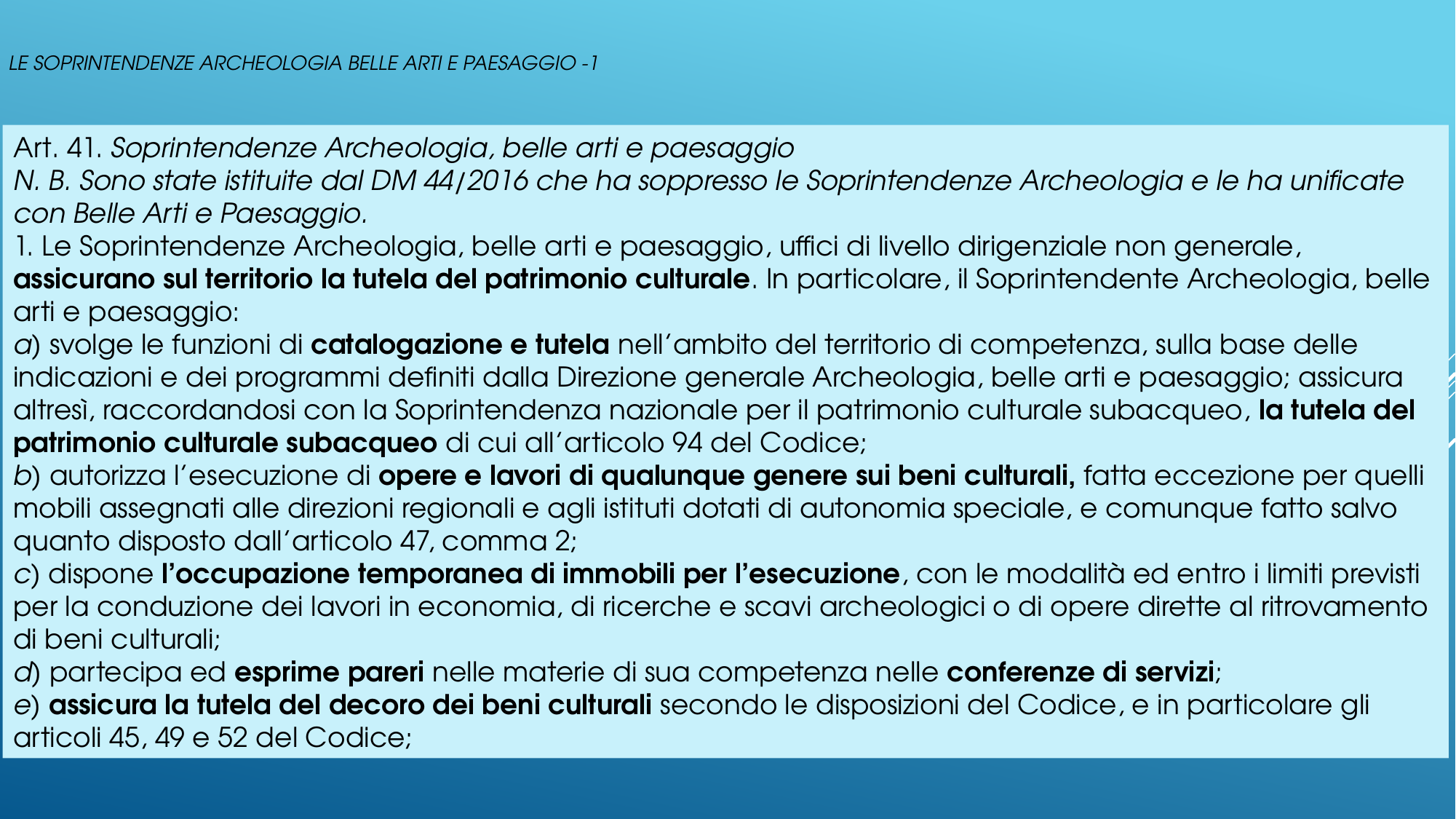

# Le soprintendenze archeologia belle arti e paesaggio -1
Art. 41. Soprintendenze Archeologia, belle arti e paesaggio
N. B. Sono state istituite dal DM 44/2016 che ha soppresso le Soprintendenze Archeologia e le ha unificate con Belle Arti e Paesaggio.
1. Le Soprintendenze Archeologia, belle arti e paesaggio, uffici di livello dirigenziale non generale, assicurano sul territorio la tutela del patrimonio culturale. In particolare, il Soprintendente Archeologia, belle arti e paesaggio:
a) svolge le funzioni di catalogazione e tutela nell’ambito del territorio di competenza, sulla base delle indicazioni e dei programmi definiti dalla Direzione generale Archeologia, belle arti e paesaggio; assicura altresì, raccordandosi con la Soprintendenza nazionale per il patrimonio culturale subacqueo, la tutela del patrimonio culturale subacqueo di cui all’articolo 94 del Codice;
b) autorizza l’esecuzione di opere e lavori di qualunque genere sui beni culturali, fatta eccezione per quelli mobili assegnati alle direzioni regionali e agli istituti dotati di autonomia speciale, e comunque fatto salvo quanto disposto dall’articolo 47, comma 2;
c) dispone l’occupazione temporanea di immobili per l’esecuzione, con le modalità ed entro i limiti previsti per la conduzione dei lavori in economia, di ricerche e scavi archeologici o di opere dirette al ritrovamento di beni culturali;
d) partecipa ed esprime pareri nelle materie di sua competenza nelle conferenze di servizi;
e) assicura la tutela del decoro dei beni culturali secondo le disposizioni del Codice, e in particolare gli articoli 45, 49 e 52 del Codice;